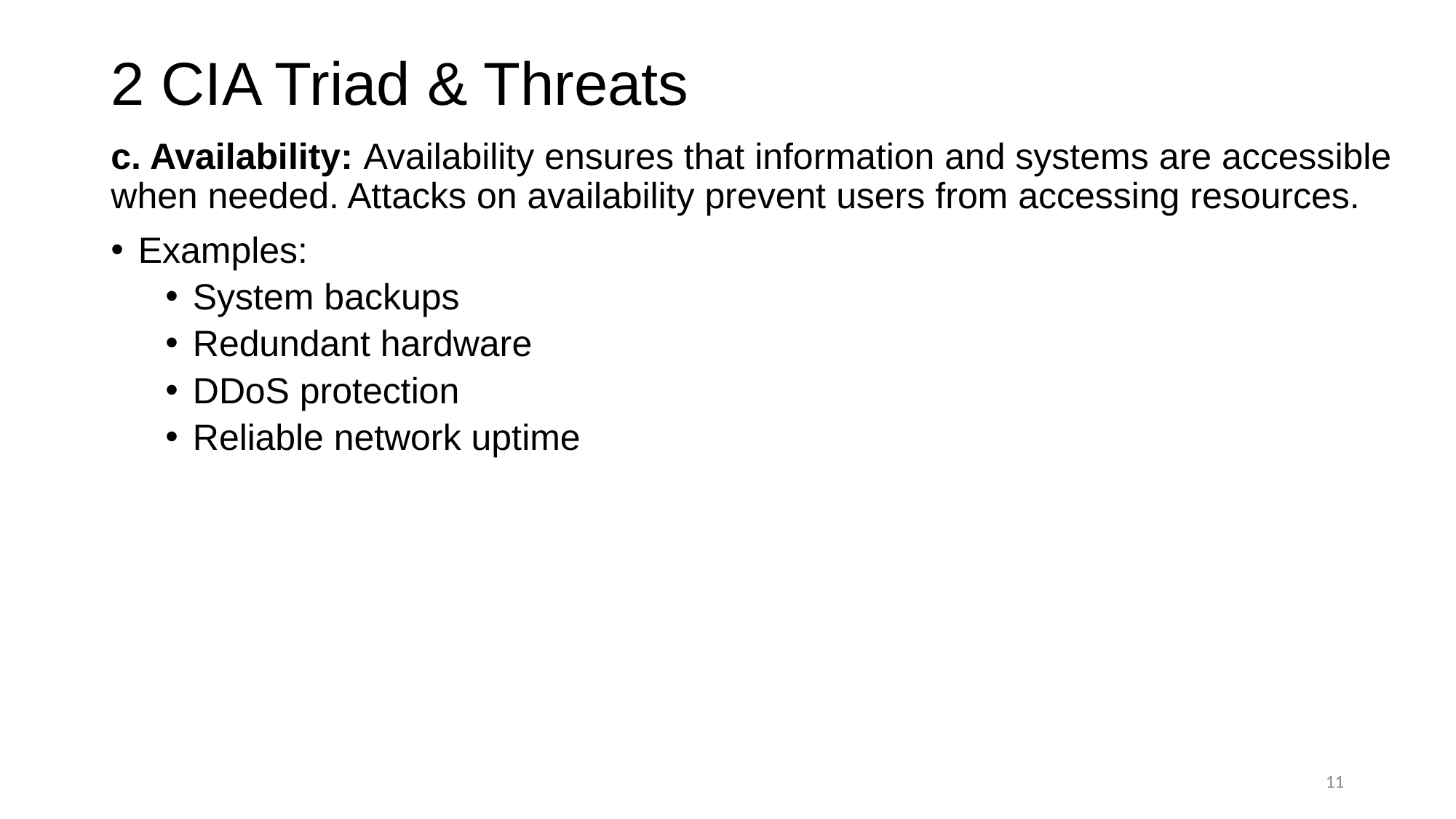

# 2 CIA Triad & Threats
c. Availability: Availability ensures that information and systems are accessible when needed. Attacks on availability prevent users from accessing resources.
Examples:
System backups
Redundant hardware
DDoS protection
Reliable network uptime

11